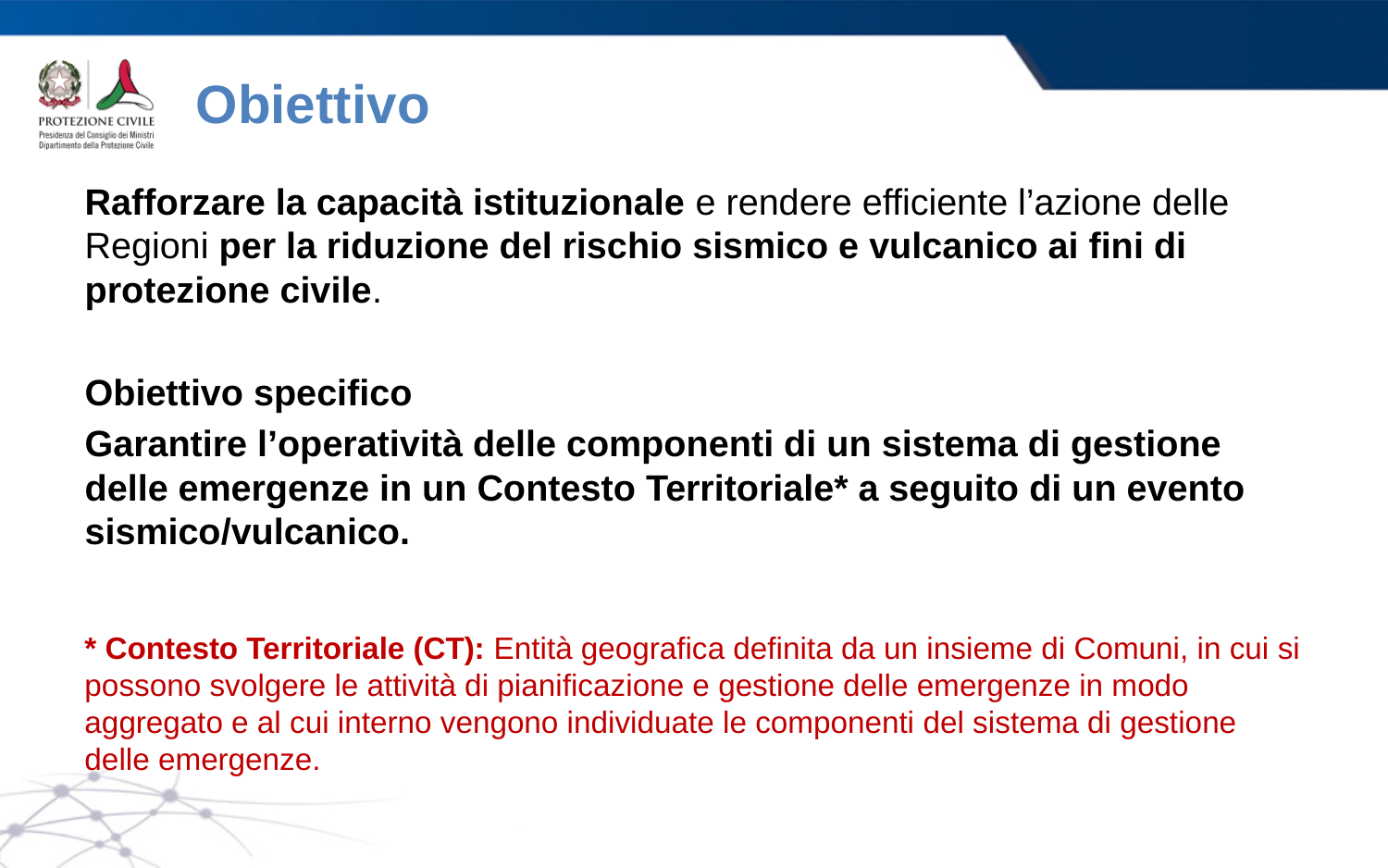

# Obiettivo
Rafforzare la capacità istituzionale e rendere efficiente l’azione delle Regioni per la riduzione del rischio sismico e vulcanico ai fini di protezione civile.

Obiettivo specifico
Garantire l’operatività delle componenti di un sistema di gestione delle emergenze in un Contesto Territoriale* a seguito di un evento sismico/vulcanico.
* Contesto Territoriale (CT): Entità geografica definita da un insieme di Comuni, in cui si possono svolgere le attività di pianificazione e gestione delle emergenze in modo aggregato e al cui interno vengono individuate le componenti del sistema di gestione delle emergenze.